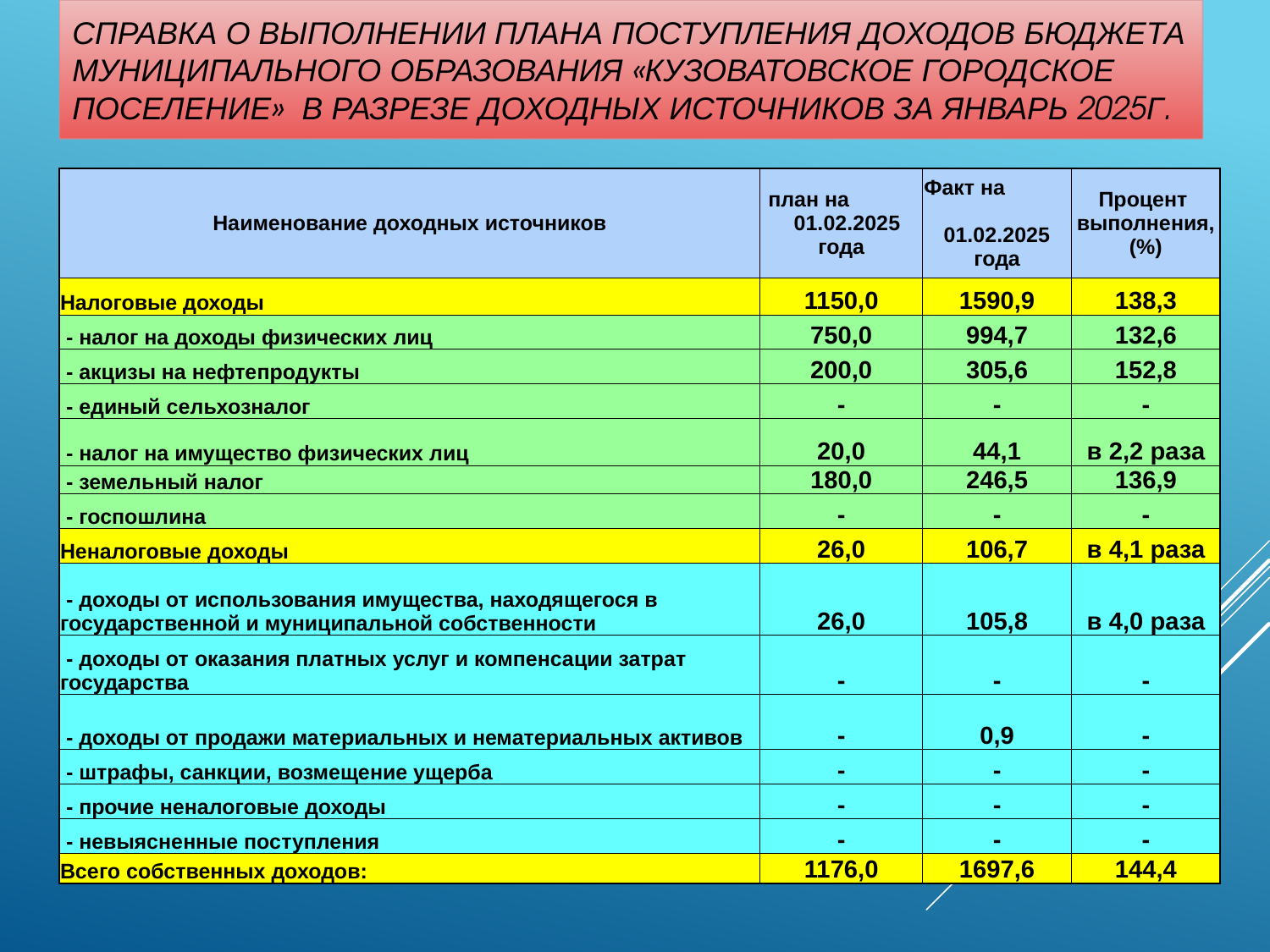

# Справка о выполнении плана поступления доходов бюджета муниципального образования «Кузоватовское городское поселение»  в разрезе доходных источников за январь 2025г.
| Наименование доходных источников | план на 01.02.2025 года | Факт на 01.02.2025 года | Процент выполнения, (%) |
| --- | --- | --- | --- |
| Налоговые доходы | 1150,0 | 1590,9 | 138,3 |
| - налог на доходы физических лиц | 750,0 | 994,7 | 132,6 |
| - акцизы на нефтепродукты | 200,0 | 305,6 | 152,8 |
| - единый сельхозналог | - | - | - |
| - налог на имущество физических лиц | 20,0 | 44,1 | в 2,2 раза |
| - земельный налог | 180,0 | 246,5 | 136,9 |
| - госпошлина | - | - | - |
| Неналоговые доходы | 26,0 | 106,7 | в 4,1 раза |
| - доходы от использования имущества, находящегося в государственной и муниципальной собственности | 26,0 | 105,8 | в 4,0 раза |
| - доходы от оказания платных услуг и компенсации затрат государства | - | - | - |
| - доходы от продажи материальных и нематериальных активов | - | 0,9 | - |
| - штрафы, санкции, возмещение ущерба | - | - | - |
| - прочие неналоговые доходы | - | - | - |
| - невыясненные поступления | - | - | - |
| Всего собственных доходов: | 1176,0 | 1697,6 | 144,4 |